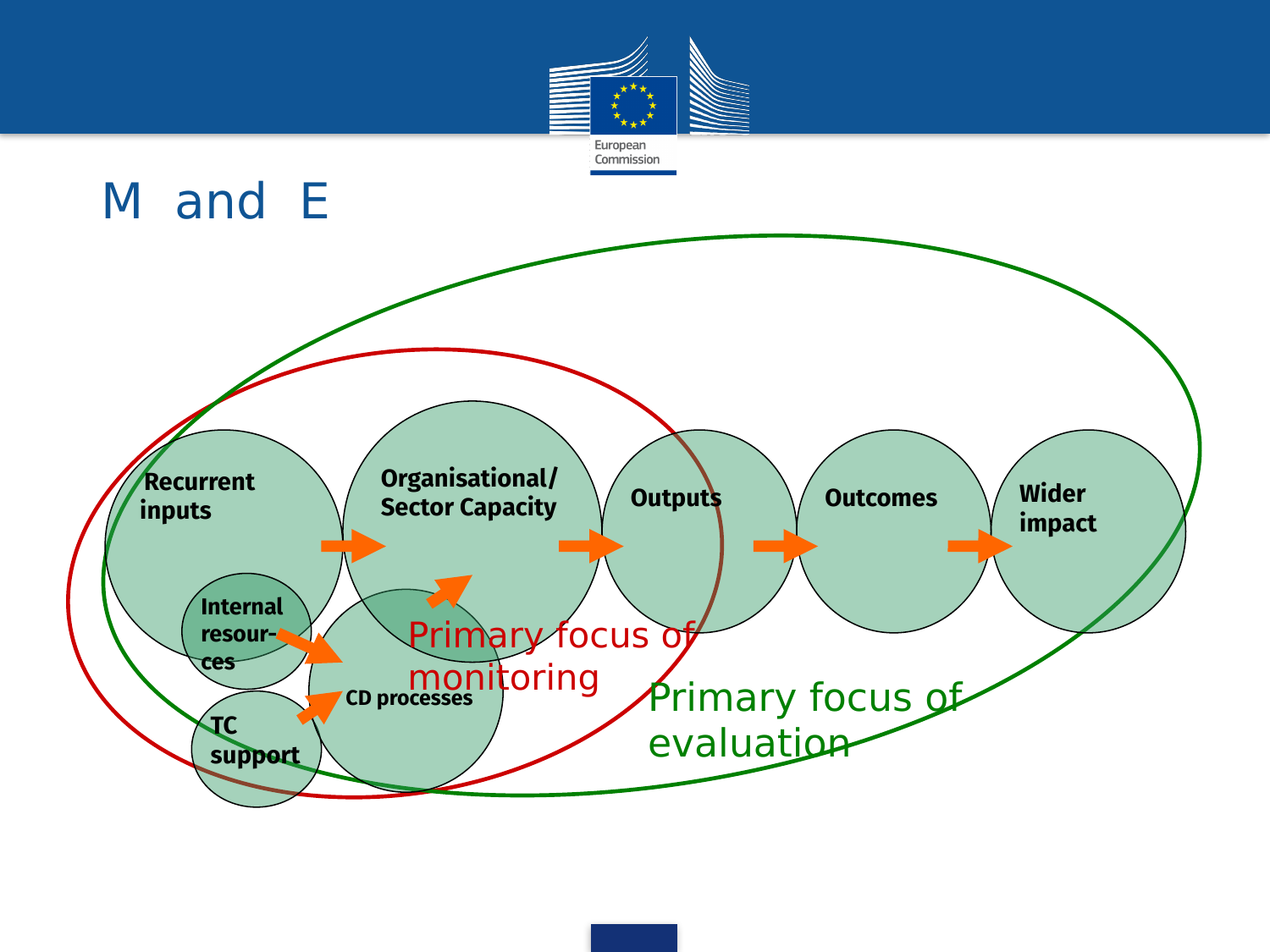

M  and  E

Organisational/
Sector Capacity
 Recurrent inputs

Outputs

Outcomes

Wider impact

Internal resour-ces

  CD processes

TC support

Primary focus of monitoring
Primary focus of evaluation